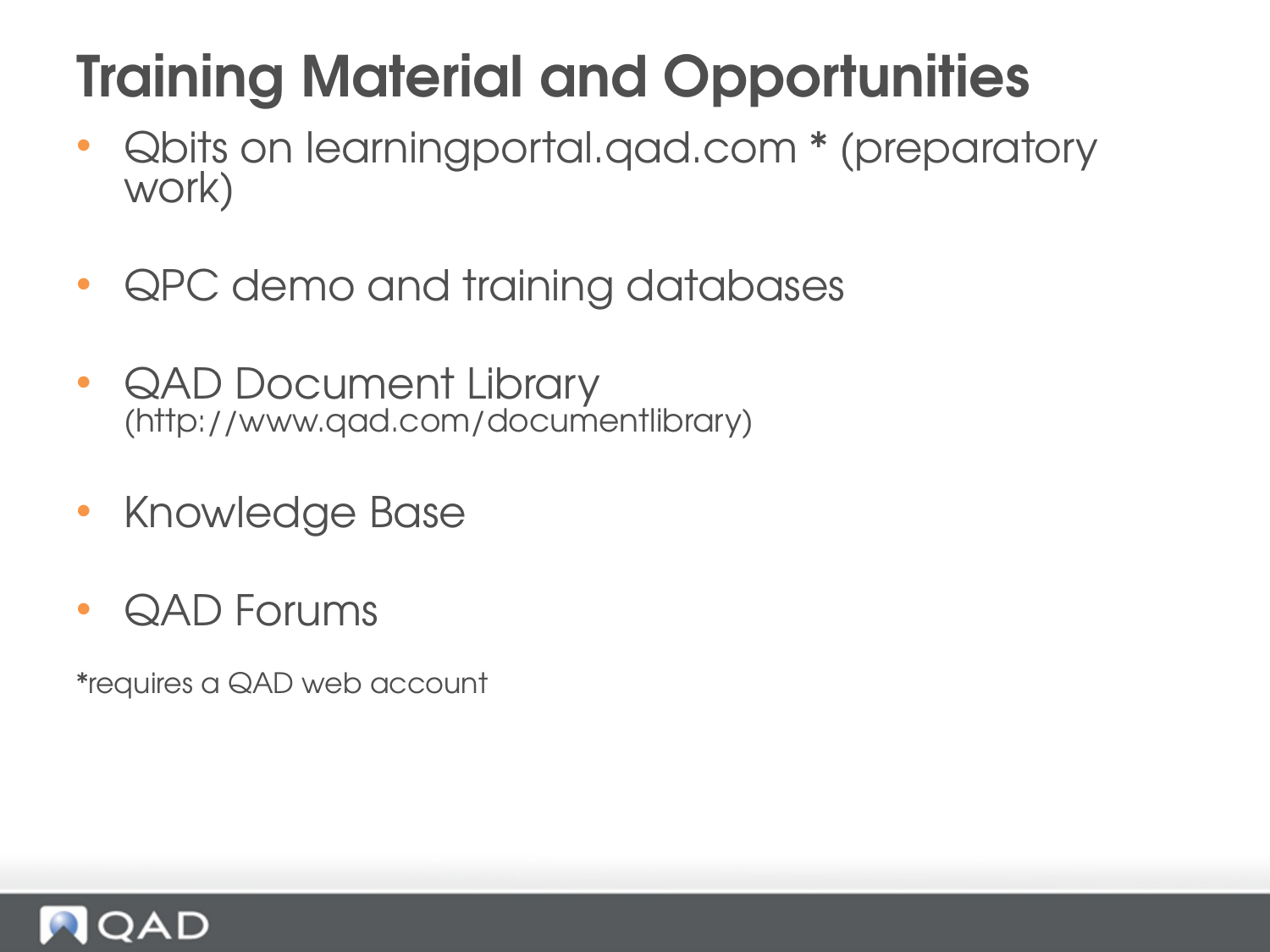

# Training Material and Opportunities
Qbits on learningportal.qad.com * (preparatory work)

QPC demo and training databases

QAD Document Library (http://www.qad.com/documentlibrary)

Knowledge Base

QAD Forums

*requires a QAD web account